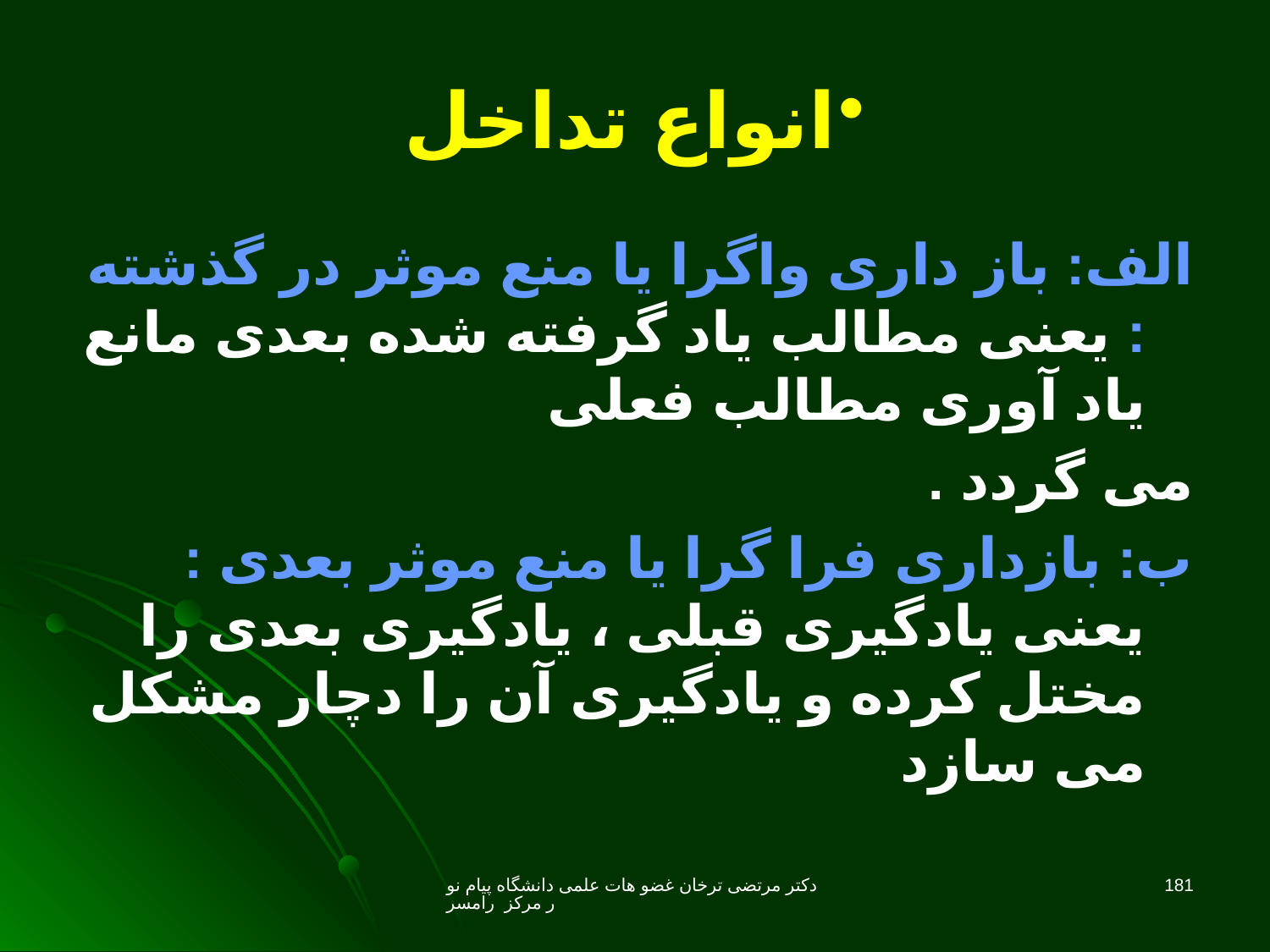

# انواع تداخل
الف: باز داری واگرا یا منع موثر در گذشته : یعنی مطالب یاد گرفته شده بعدی مانع یاد آوری مطالب فعلی
می گردد .
ب: بازداری فرا گرا یا منع موثر بعدی : یعنی یادگیری قبلی ، یادگیری بعدی را مختل کرده و یادگیری آن را دچار مشکل می سازد
دکتر مرتضی ترخان غضو هات علمی دانشگاه پیام نور مرکز رامسر
181